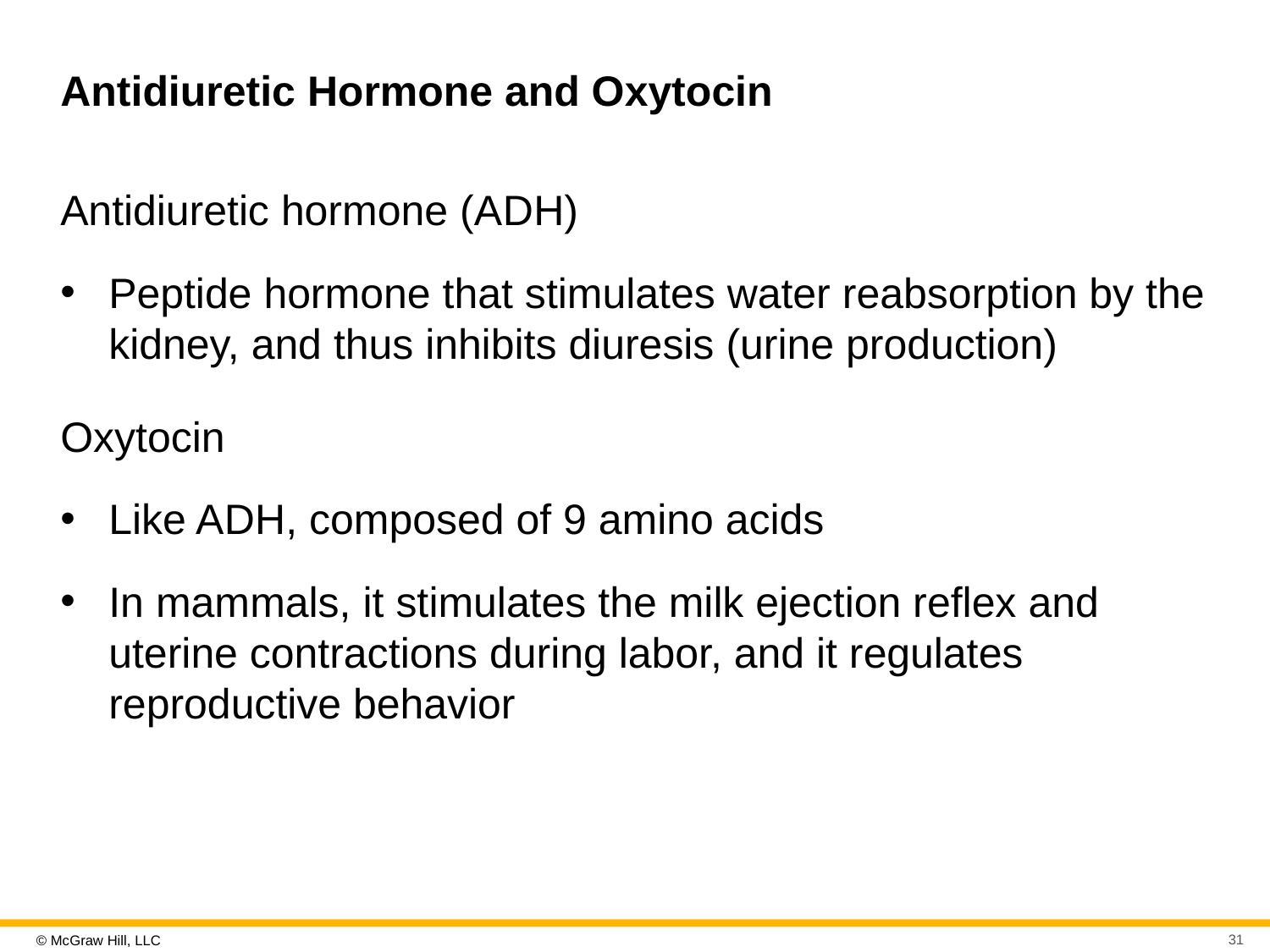

# Antidiuretic Hormone and Oxytocin
Antidiuretic hormone (A D H)
Peptide hormone that stimulates water reabsorption by the kidney, and thus inhibits diuresis (urine production)
Oxytocin
Like A D H, composed of 9 amino acids
In mammals, it stimulates the milk ejection reflex and uterine contractions during labor, and it regulates reproductive behavior
31